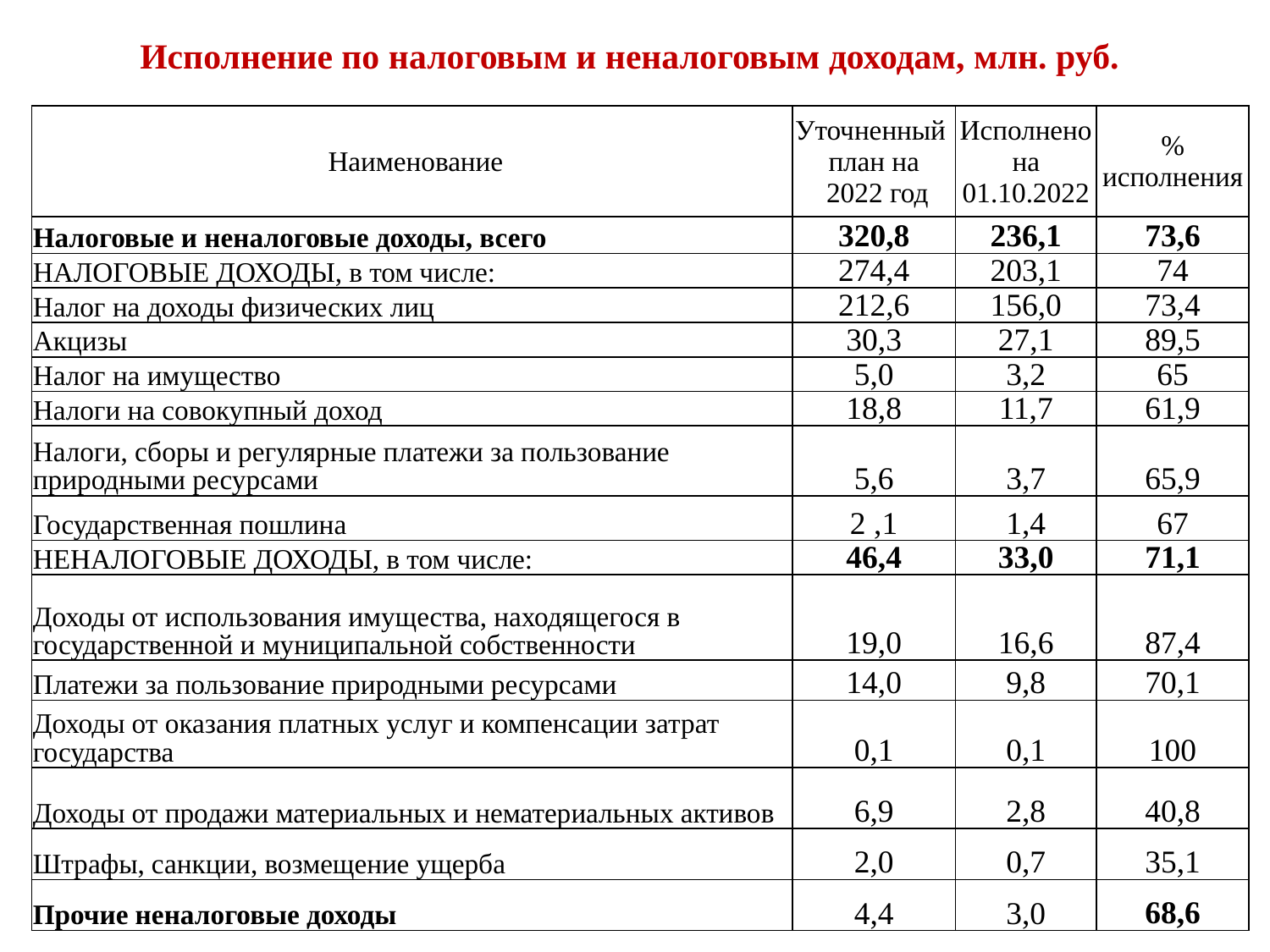

# Исполнение по налоговым и неналоговым доходам, млн. руб.
| Наименование | Уточненный план на 2022 год | Исполнено на 01.10.2022 | % исполнения |
| --- | --- | --- | --- |
| Налоговые и неналоговые доходы, всего | 320,8 | 236,1 | 73,6 |
| НАЛОГОВЫЕ ДОХОДЫ, в том числе: | 274,4 | 203,1 | 74 |
| Налог на доходы физических лиц | 212,6 | 156,0 | 73,4 |
| Акцизы | 30,3 | 27,1 | 89,5 |
| Налог на имущество | 5,0 | 3,2 | 65 |
| Налоги на совокупный доход | 18,8 | 11,7 | 61,9 |
| Налоги, сборы и регулярные платежи за пользование природными ресурсами | 5,6 | 3,7 | 65,9 |
| Государственная пошлина | 2 ,1 | 1,4 | 67 |
| НЕНАЛОГОВЫЕ ДОХОДЫ, в том числе: | 46,4 | 33,0 | 71,1 |
| Доходы от использования имущества, находящегося в государственной и муниципальной собственности | 19,0 | 16,6 | 87,4 |
| Платежи за пользование природными ресурсами | 14,0 | 9,8 | 70,1 |
| Доходы от оказания платных услуг и компенсации затрат государства | 0,1 | 0,1 | 100 |
| Доходы от продажи материальных и нематериальных активов | 6,9 | 2,8 | 40,8 |
| Штрафы, санкции, возмещение ущерба | 2,0 | 0,7 | 35,1 |
| Прочие неналоговые доходы | 4,4 | 3,0 | 68,6 |